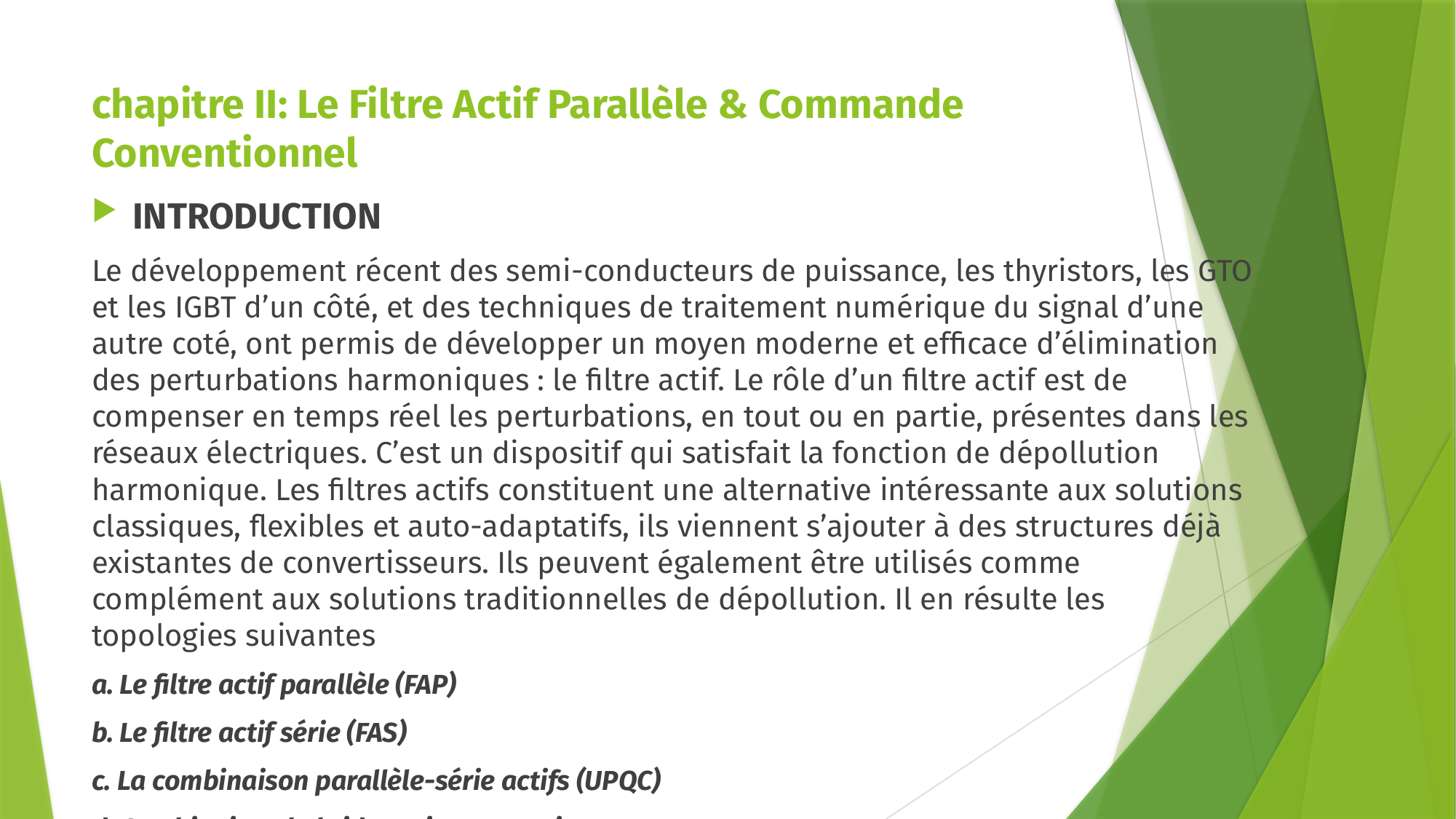

# chapitre II: Le Filtre Actif Parallèle & Commande Conventionnel
INTRODUCTION
Le développement récent des semi-conducteurs de puissance, les thyristors, les GTO et les IGBT d’un côté, et des techniques de traitement numérique du signal d’une autre coté, ont permis de développer un moyen moderne et efficace d’élimination des perturbations harmoniques : le filtre actif. Le rôle d’un filtre actif est de compenser en temps réel les perturbations, en tout ou en partie, présentes dans les réseaux électriques. C’est un dispositif qui satisfait la fonction de dépollution harmonique. Les filtres actifs constituent une alternative intéressante aux solutions classiques, flexibles et auto-adaptatifs, ils viennent s’ajouter à des structures déjà existantes de convertisseurs. Ils peuvent également être utilisés comme complément aux solutions traditionnelles de dépollution. Il en résulte les topologies suivantes
a. Le filtre actif parallèle (FAP)
b. Le filtre actif série (FAS)
c. La combinaison parallèle-série actifs (UPQC)
d. Combinaison hybride active et passive